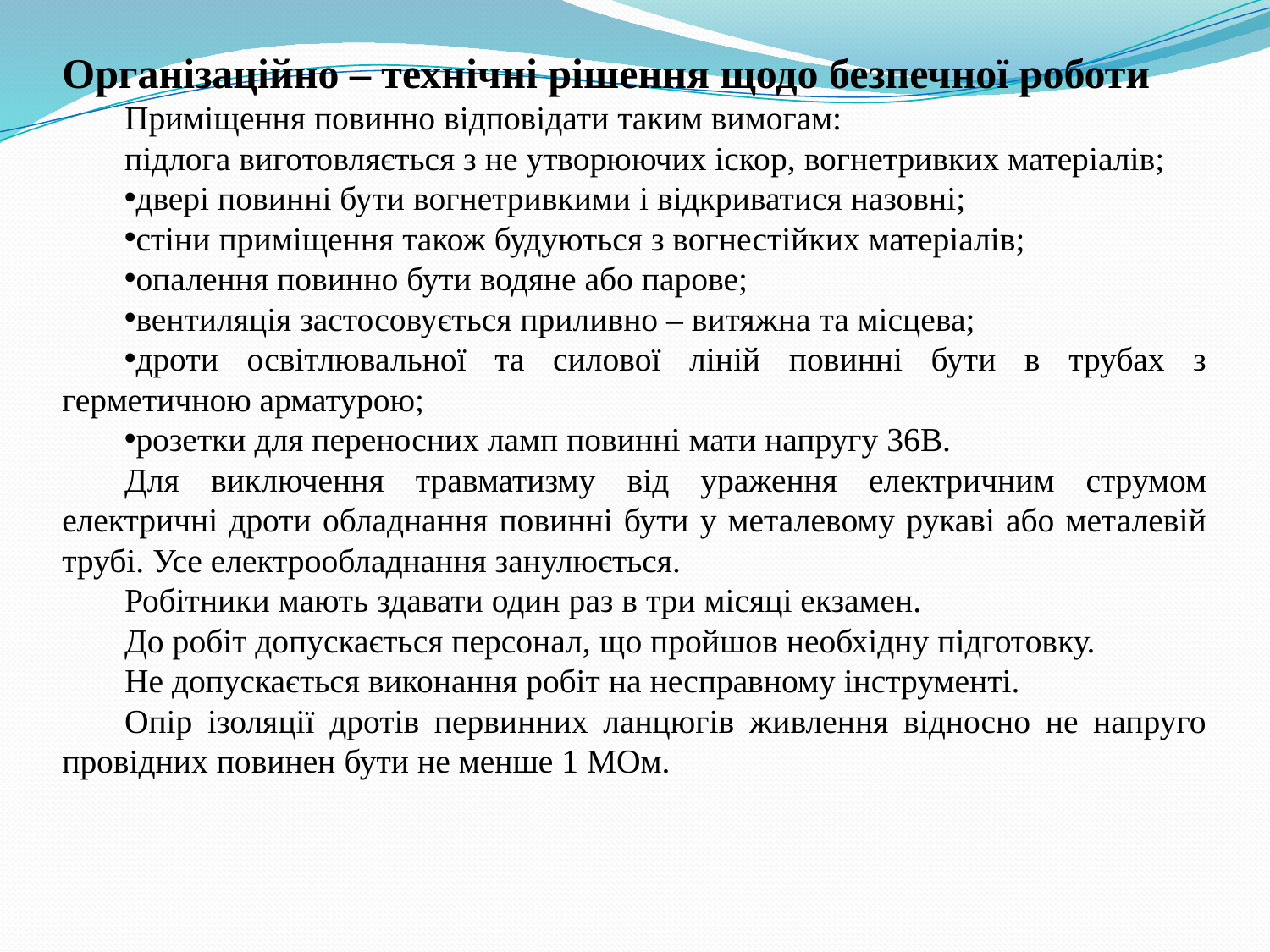

Організаційно – технічні рішення щодо безпечної роботи
Приміщення повинно відповідати таким вимогам:
підлога виготовляється з не утворюючих іскор, вогнетривких матеріалів;
двері повинні бути вогнетривкими і відкриватися назовні;
стіни приміщення також будуються з вогнестійких матеріалів;
опалення повинно бути водяне або парове;
вентиляція застосовується приливно – витяжна та місцева;
дроти освітлювальної та силової ліній повинні бути в трубах з герметичною арматурою;
розетки для переносних ламп повинні мати напругу 36В.
Для виключення травматизму від ураження електричним струмом електричні дроти обладнання повинні бути у металевому рукаві або металевій трубі. Усе електрообладнання занулюється.
Робітники мають здавати один раз в три місяці екзамен.
До робіт допускається персонал, що пройшов необхідну підготовку.
Не допускається виконання робіт на несправному інструменті.
Опір ізоляції дротів первинних ланцюгів живлення відносно не напруго провідних повинен бути не менше 1 МОм.